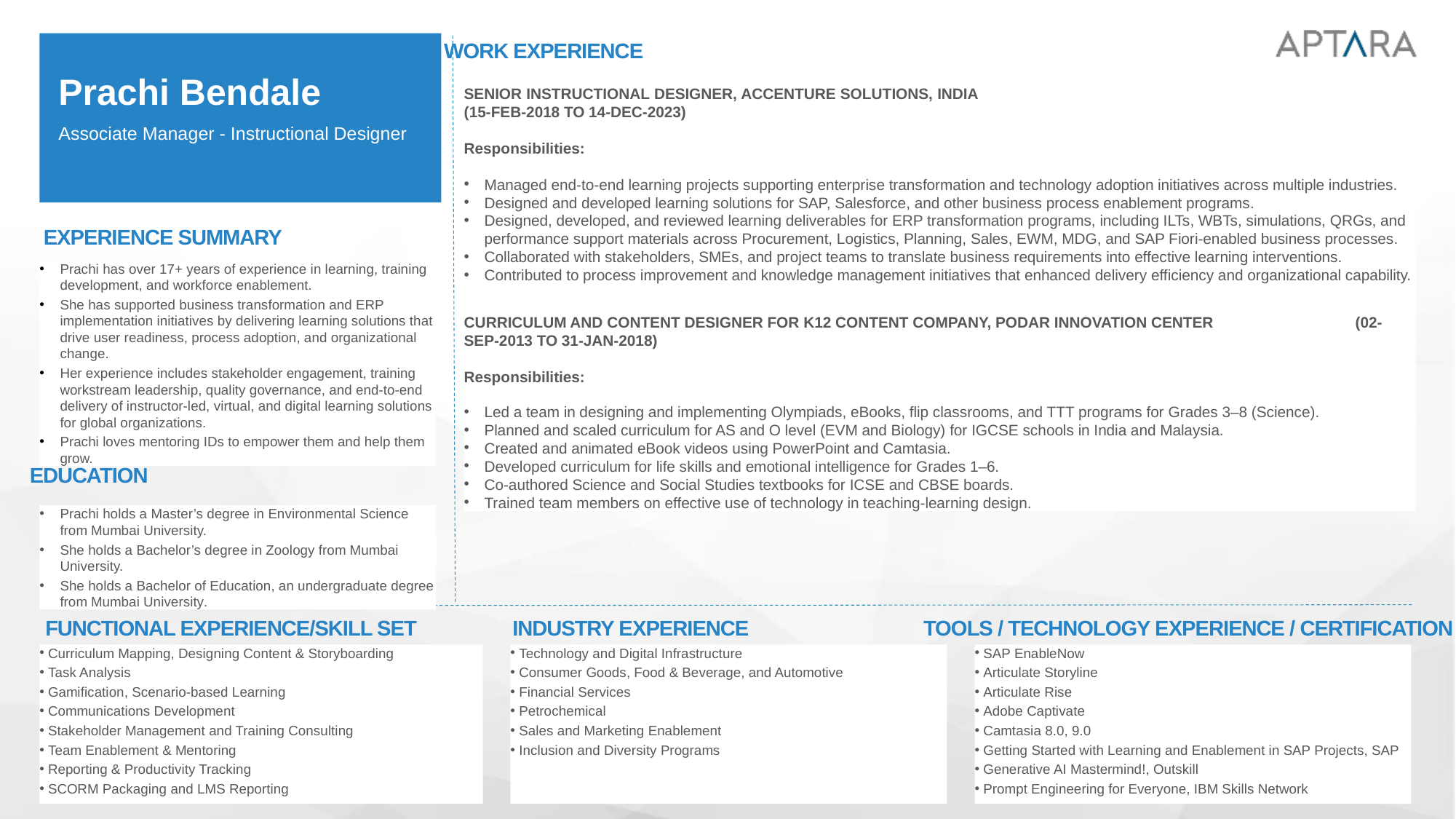

WORK EXPERIENCE
Prachi Bendale
Associate Manager - Instructional Designer
SENIOR INSTRUCTIONAL DESIGNER, ACCENTURE SOLUTIONS, INDIA	                                                                                           (15-FEB-2018 TO 14-DEC-2023)

Responsibilities:

Managed end-to-end learning projects supporting enterprise transformation and technology adoption initiatives across multiple industries.
Designed and developed learning solutions for SAP, Salesforce, and other business process enablement programs.
Designed, developed, and reviewed learning deliverables for ERP transformation programs, including ILTs, WBTs, simulations, QRGs, and performance support materials across Procurement, Logistics, Planning, Sales, EWM, MDG, and SAP Fiori-enabled business processes.
Collaborated with stakeholders, SMEs, and project teams to translate business requirements into effective learning interventions.
Contributed to process improvement and knowledge management initiatives that enhanced delivery efficiency and organizational capability.

CURRICULUM AND CONTENT DESIGNER FOR K12 CONTENT COMPANY, PODAR INNOVATION CENTER                                  (02-SEP-2013 TO 31-JAN-2018)

Responsibilities:

Led a team in designing and implementing Olympiads, eBooks, flip classrooms, and TTT programs for Grades 3–8 (Science).
Planned and scaled curriculum for AS and O level (EVM and Biology) for IGCSE schools in India and Malaysia.
Created and animated eBook videos using PowerPoint and Camtasia.
Developed curriculum for life skills and emotional intelligence for Grades 1–6.
Co-authored Science and Social Studies textbooks for ICSE and CBSE boards.
Trained team members on effective use of technology in teaching-learning design.
EXPERIENCE SUMMARY
Prachi has over 17+ years of experience in learning, training development, and workforce enablement.
She has supported business transformation and ERP implementation initiatives by delivering learning solutions that drive user readiness, process adoption, and organizational change.
Her experience includes stakeholder engagement, training workstream leadership, quality governance, and end-to-end delivery of instructor-led, virtual, and digital learning solutions for global organizations.
Prachi loves mentoring IDs to empower them and help them grow.
EDUCATION
Prachi holds a Master’s degree in Environmental Science from Mumbai University.
She holds a Bachelor’s degree in Zoology from Mumbai University.
She holds a Bachelor of Education, an undergraduate degree from Mumbai University.
FUNCTIONAL EXPERIENCE/SKILL SET
INDUSTRY EXPERIENCE
TOOLS / TECHNOLOGY EXPERIENCE / CERTIFICATION
Curriculum Mapping, Designing Content & Storyboarding
Task Analysis
Gamification, Scenario‑based Learning
Communications Development
Stakeholder Management and Training Consulting
Team Enablement & Mentoring
Reporting & Productivity Tracking
SCORM Packaging and LMS Reporting
Technology and Digital Infrastructure
Consumer Goods, Food & Beverage, and Automotive
Financial Services
Petrochemical
Sales and Marketing Enablement
Inclusion and Diversity Programs
SAP EnableNow
Articulate Storyline
Articulate Rise
Adobe Captivate
Camtasia 8.0, 9.0
Getting Started with Learning and Enablement in SAP Projects, SAP
Generative AI Mastermind!, Outskill
Prompt Engineering for Everyone, IBM Skills Network